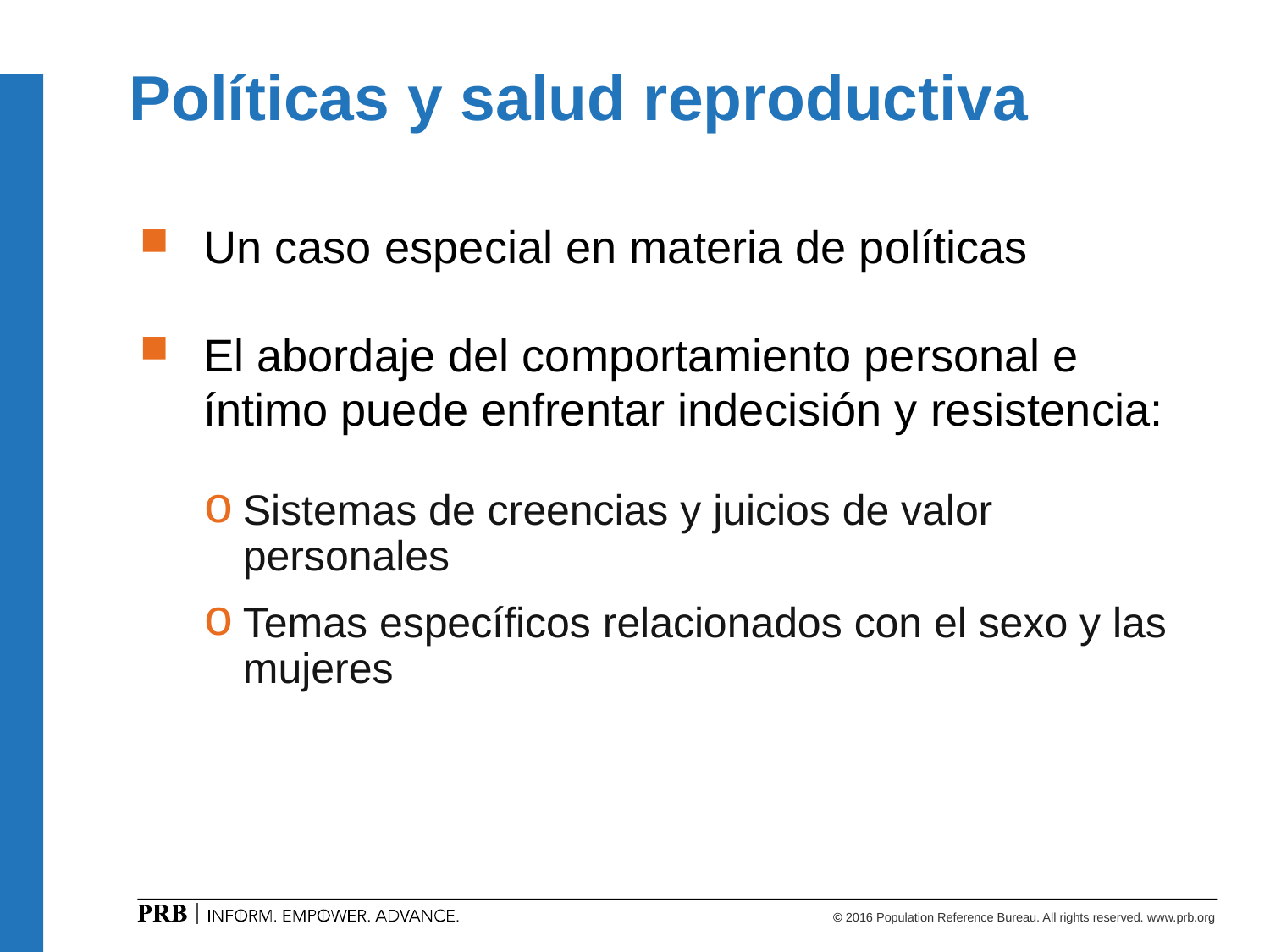

Políticas y salud reproductiva
Un caso especial en materia de políticas
El abordaje del comportamiento personal e íntimo puede enfrentar indecisión y resistencia:
Sistemas de creencias y juicios de valor personales
Temas específicos relacionados con el sexo y las mujeres